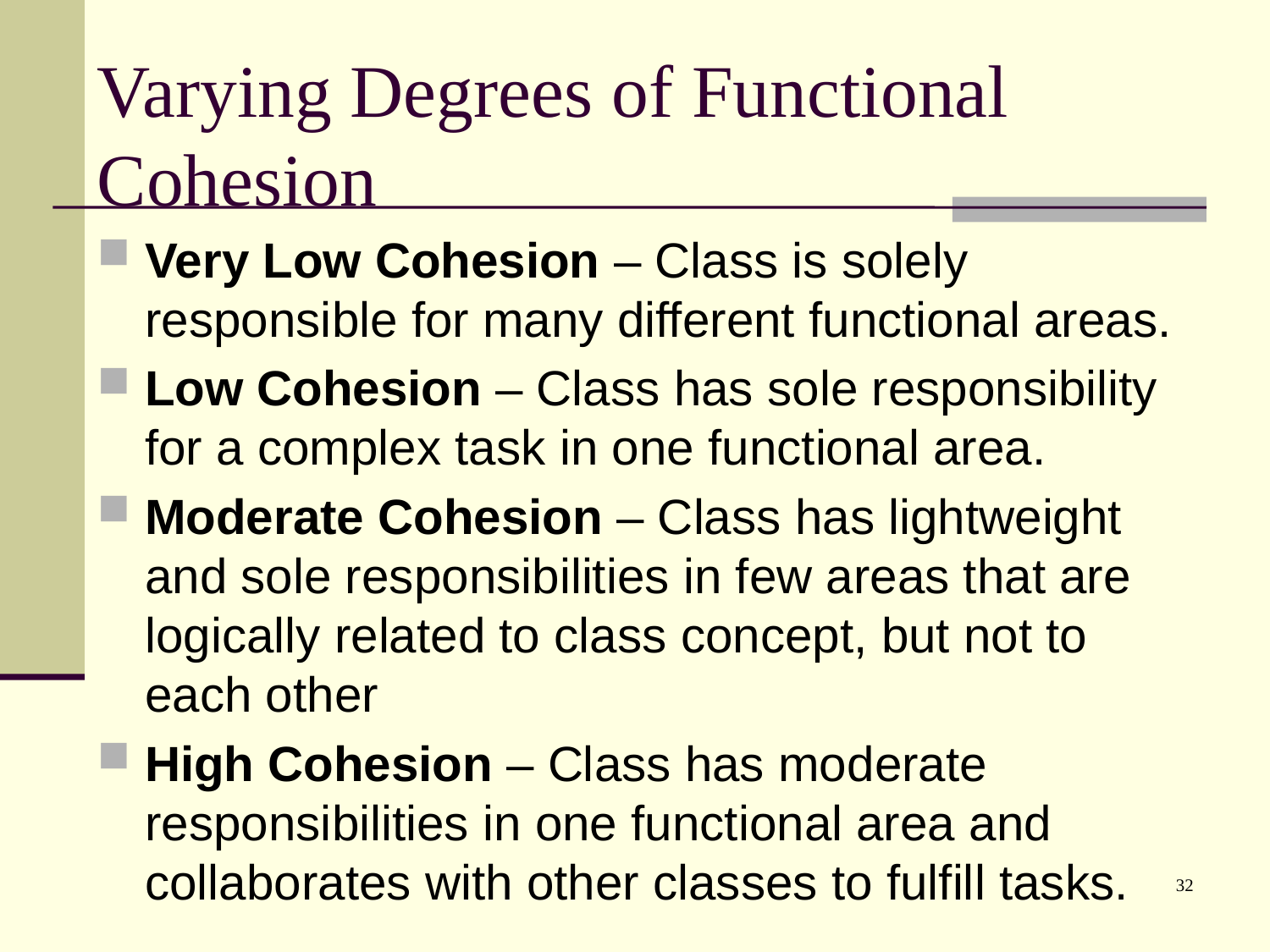

# Varying Degrees of Functional Cohesion
Very Low Cohesion – Class is solely responsible for many different functional areas.
Low Cohesion – Class has sole responsibility for a complex task in one functional area.
Moderate Cohesion – Class has lightweight and sole responsibilities in few areas that are logically related to class concept, but not to each other
High Cohesion – Class has moderate responsibilities in one functional area and collaborates with other classes to fulfill tasks.

32